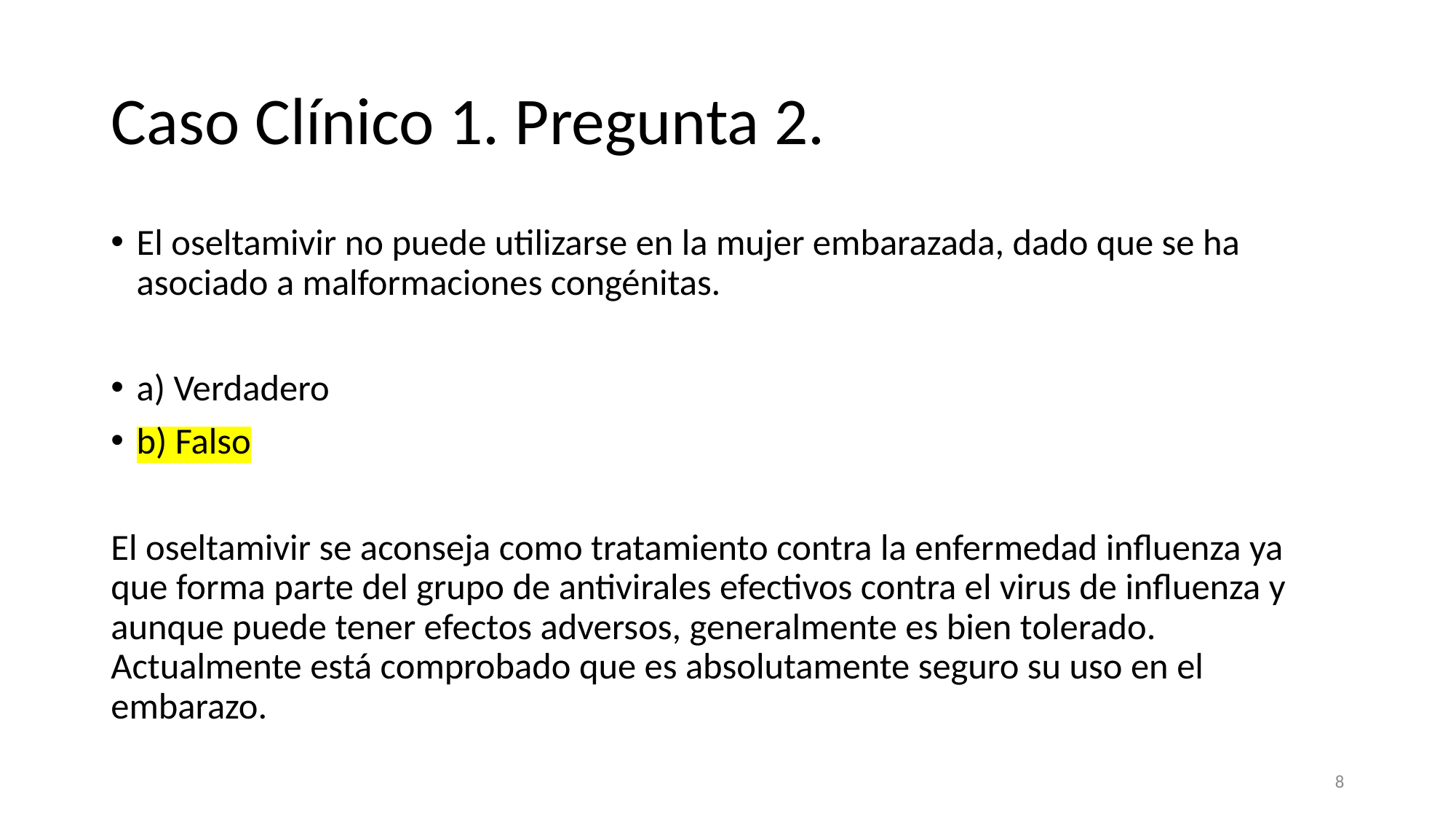

# Caso Clínico 1. Pregunta 2.
El oseltamivir no puede utilizarse en la mujer embarazada, dado que se ha asociado a malformaciones congénitas.

a) Verdadero
b) Falso

El oseltamivir se aconseja como tratamiento contra la enfermedad influenza ya que forma parte del grupo de antivirales efectivos contra el virus de influenza y aunque puede tener efectos adversos, generalmente es bien tolerado. Actualmente está comprobado que es absolutamente seguro su uso en el embarazo.

8